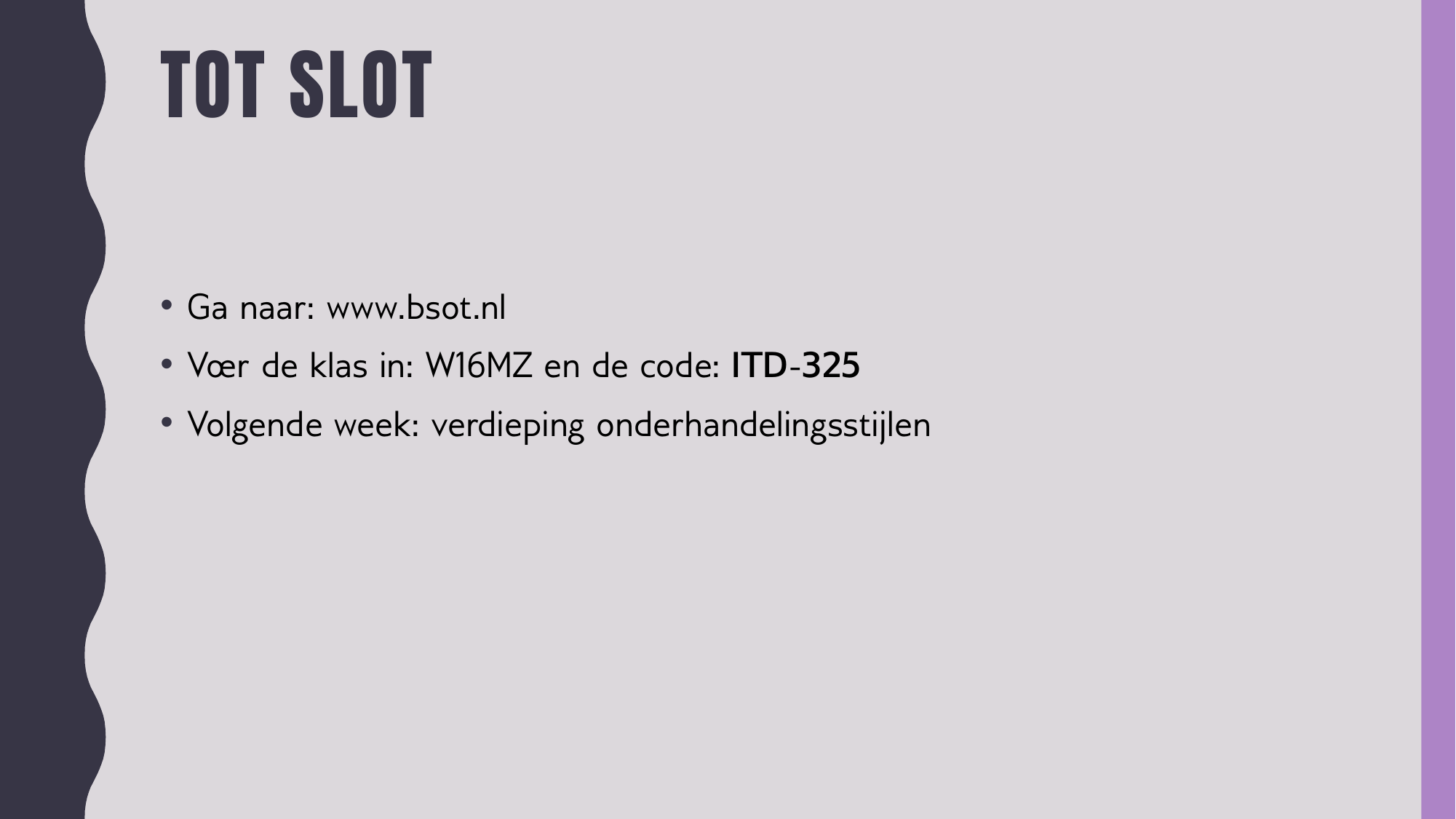

# Tot slot
Ga naar: www.bsot.nl
Voer de klas in: W16MZ en de code: ITD-325
Volgende week: verdieping onderhandelingsstijlen